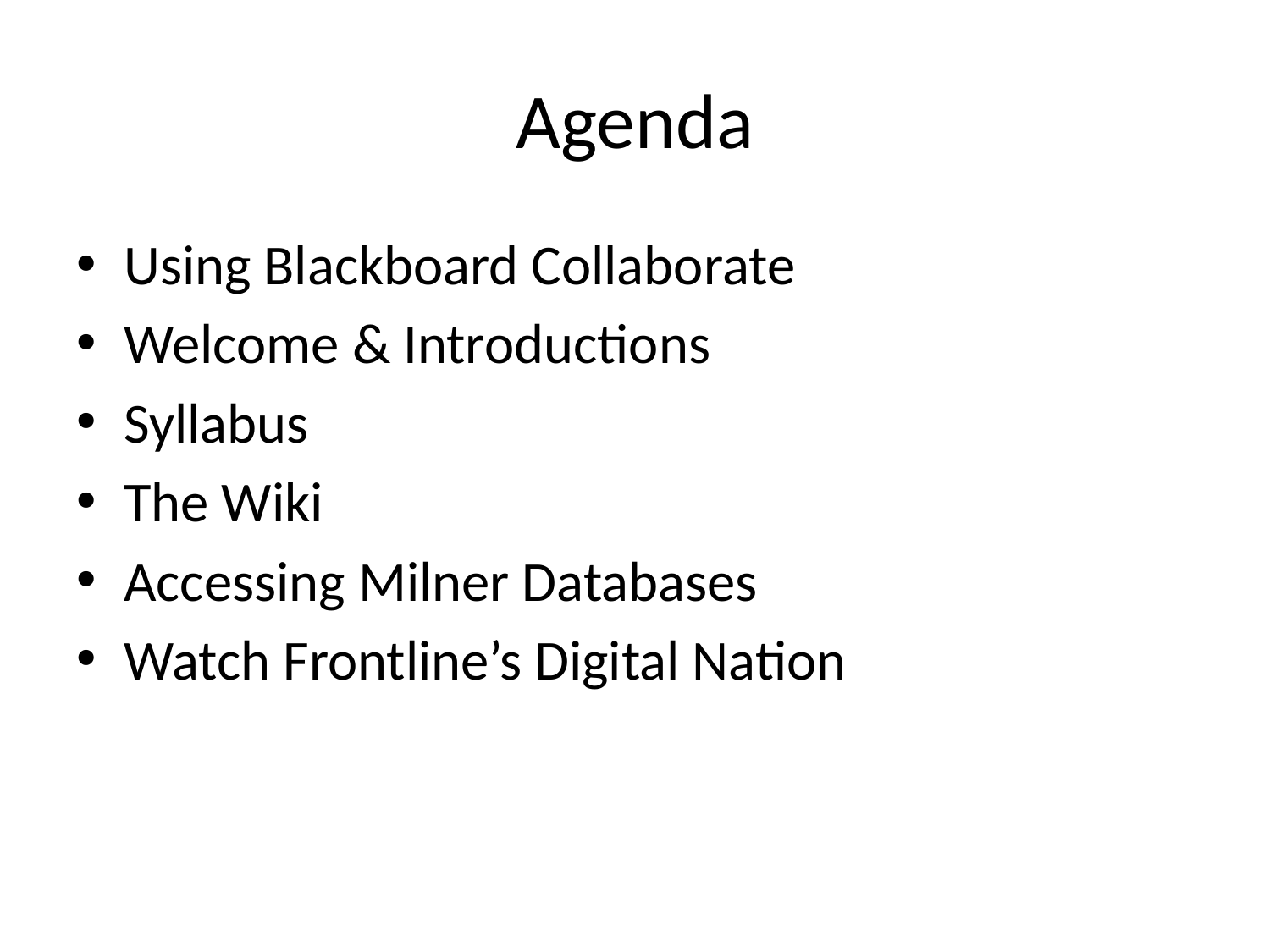

# Agenda
Using Blackboard Collaborate
Welcome & Introductions
Syllabus
The Wiki
Accessing Milner Databases
Watch Frontline’s Digital Nation